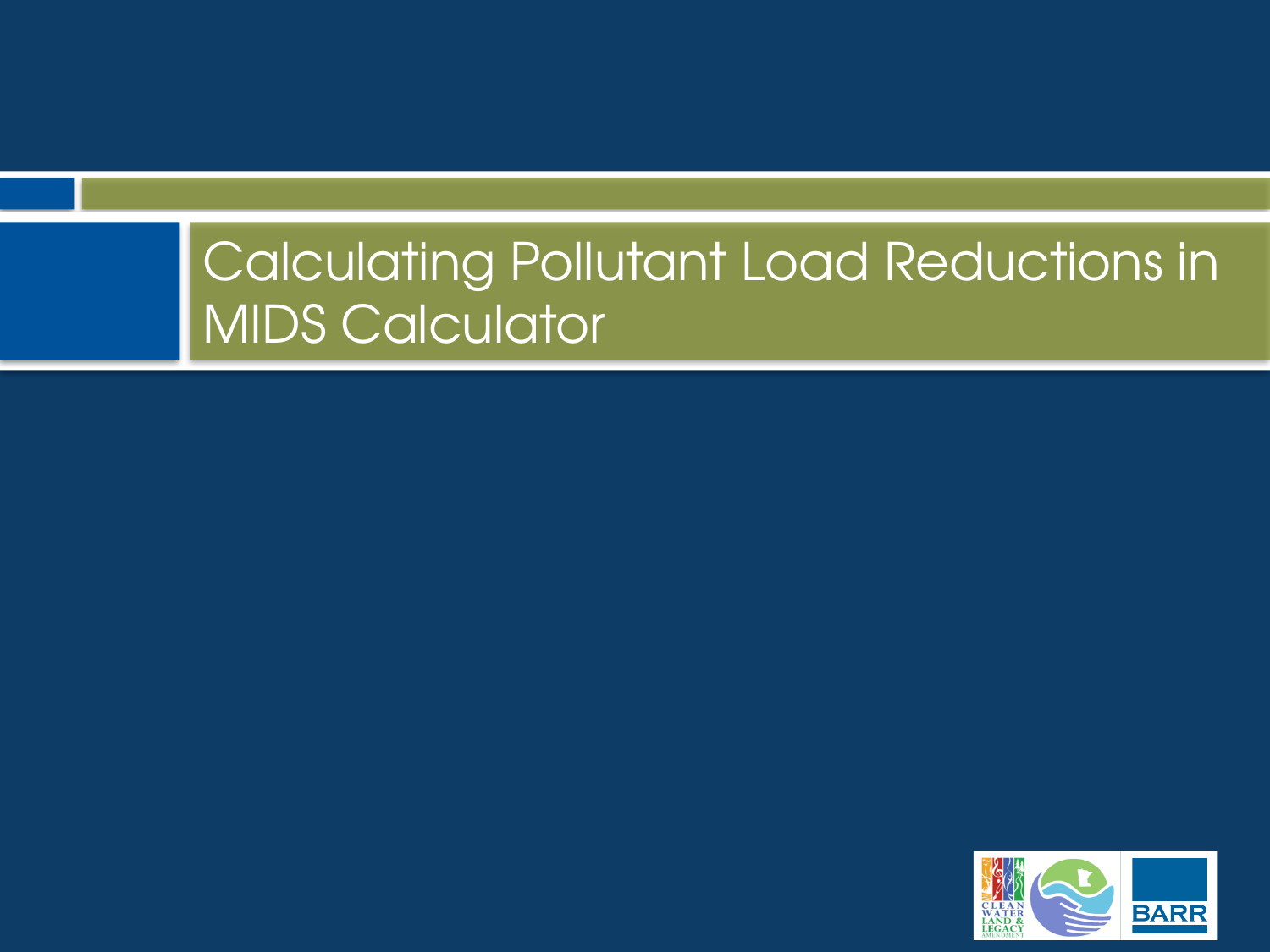

# Calculating Pollutant Load Reductions in MIDS Calculator